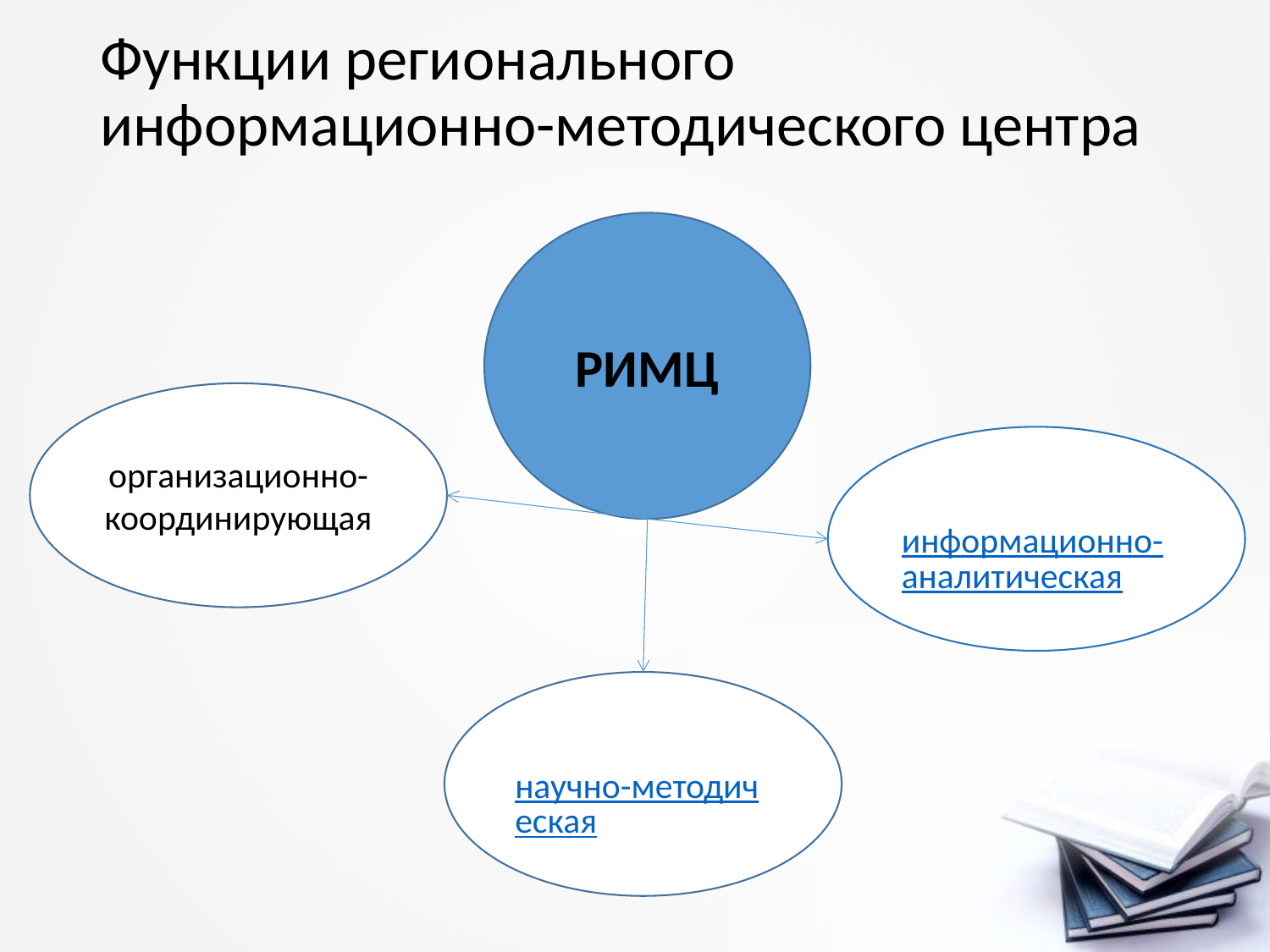

# Функции регионального информационно-методического центра
РИМЦ
организационно-координирующая
информационно-аналитическая
научно-методическая